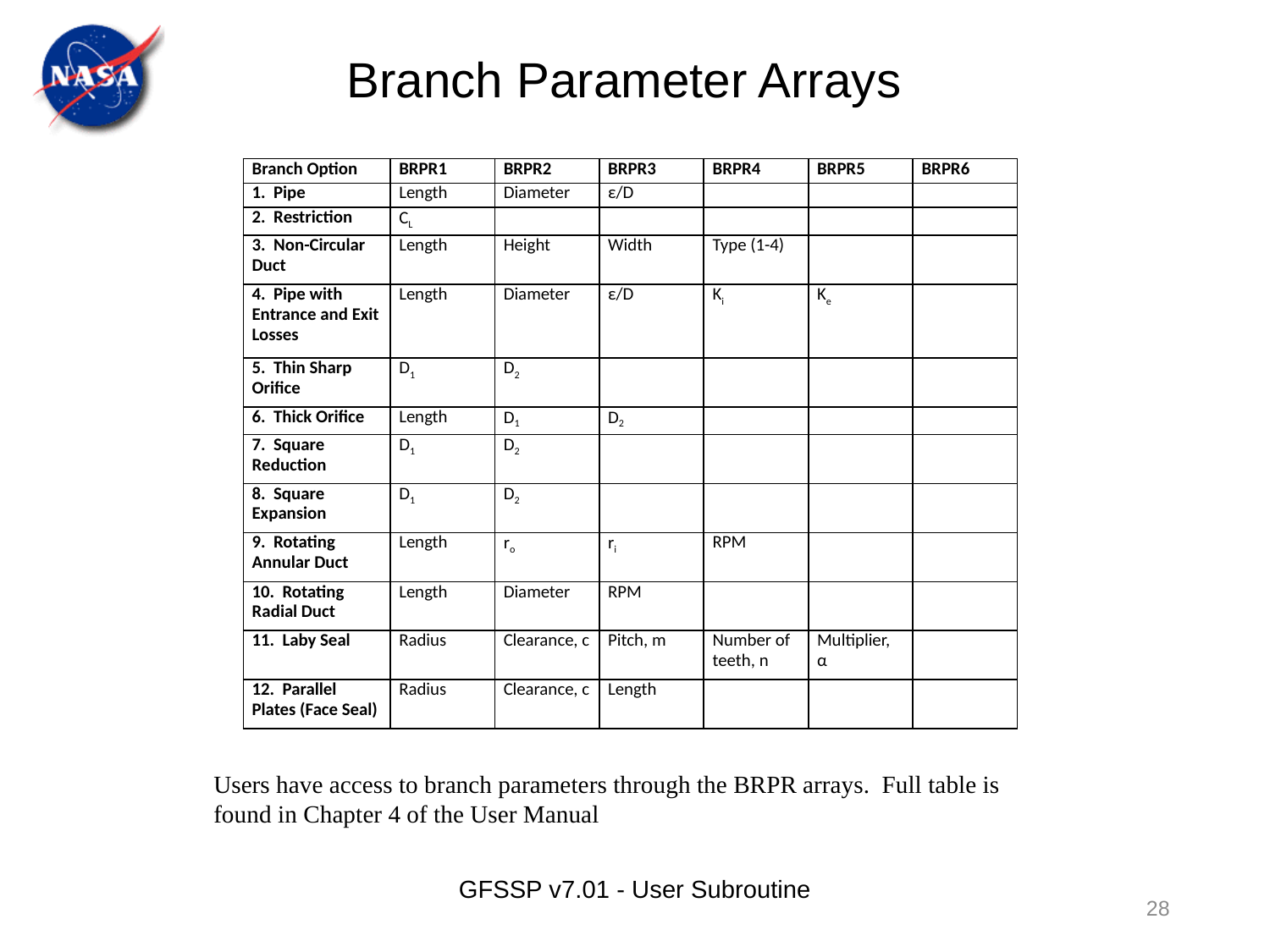

Branch Parameter Arrays
| Branch Option | BRPR1 | BRPR2 | BRPR3 | BRPR4 | BRPR5 | BRPR6 |
| --- | --- | --- | --- | --- | --- | --- |
| 1. Pipe | Length | Diameter | ε/D |  |  |  |
| 2. Restriction | CL |  |  |  |  |  |
| 3. Non-Circular Duct | Length | Height | Width | Type (1-4) |  |  |
| 4. Pipe with Entrance and Exit Losses | Length | Diameter | ε/D | Ki | Ke |  |
| 5. Thin Sharp Orifice | D1 | D2 |  |  |  |  |
| 6. Thick Orifice | Length | D1 | D2 |  |  |  |
| 7. Square Reduction | D1 | D2 |  |  |  |  |
| 8. Square Expansion | D1 | D2 |  |  |  |  |
| 9. Rotating Annular Duct | Length | ro | ri | RPM |  |  |
| 10. Rotating Radial Duct | Length | Diameter | RPM |  |  |  |
| 11. Laby Seal | Radius | Clearance, c | Pitch, m | Number of teeth, n | Multiplier, α |  |
| 12. Parallel Plates (Face Seal) | Radius | Clearance, c | Length |  |  |  |
Users have access to branch parameters through the BRPR arrays.  Full table is found in Chapter 4 of the User Manual
GFSSP v7.01 - User Subroutine
28